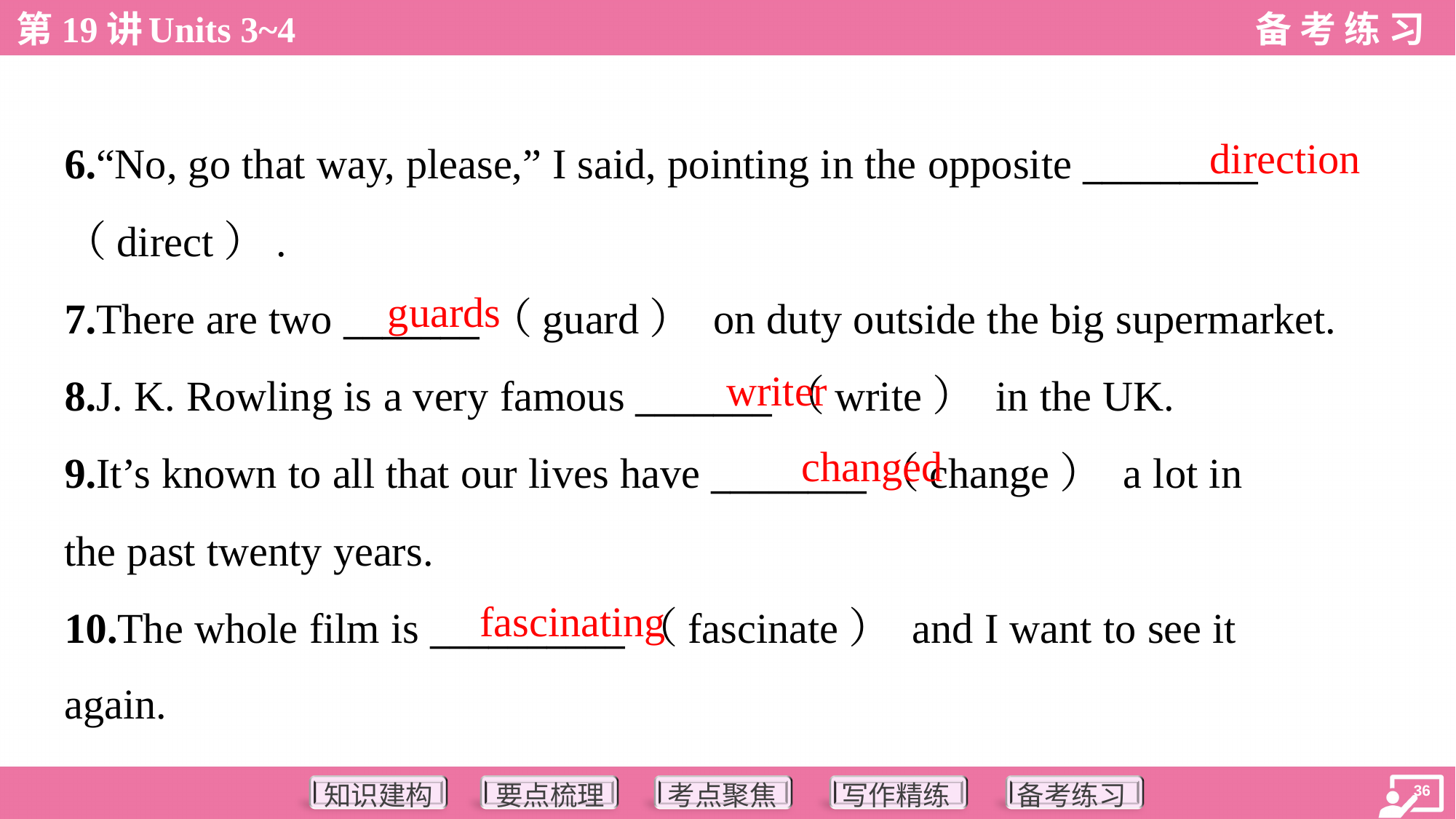

direction
6.“No, go that way, please,” I said, pointing in the opposite _________
（direct）.
7.There are two _______（guard） on duty outside the big supermarket.
8.J. K. Rowling is a very famous _______（write） in the UK.
9.It’s known to all that our lives have ________（change） a lot in
the past twenty years.
10.The whole film is __________（fascinate） and I want to see it
again.
guards
writer
changed
fascinating